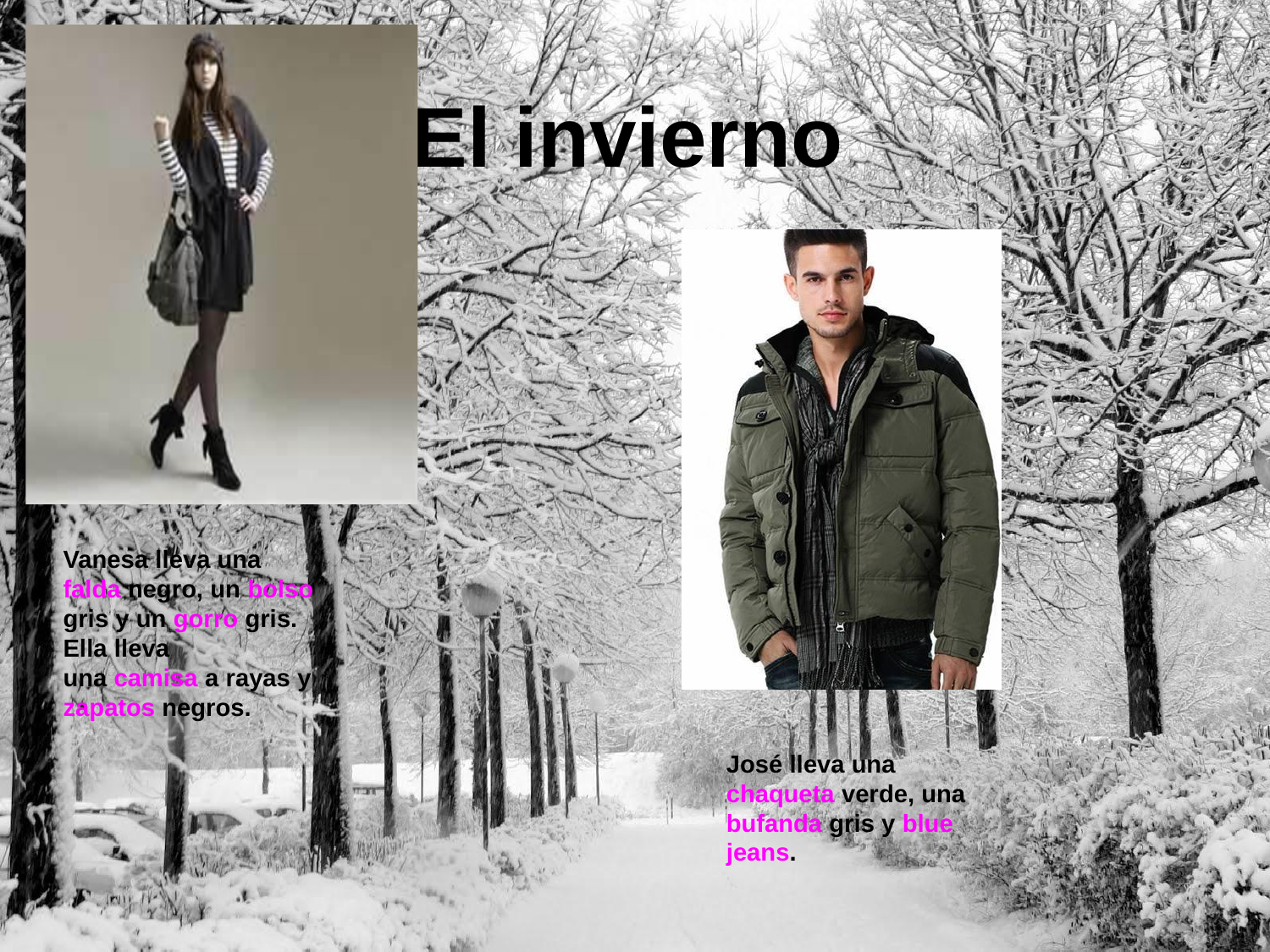

# El invierno

Vanesa lleva una falda negro, un bolso gris y un gorro gris. Ella lleva
una camisa a rayas y zapatos negros.
José lleva una chaqueta verde, una bufanda gris y blue jeans.